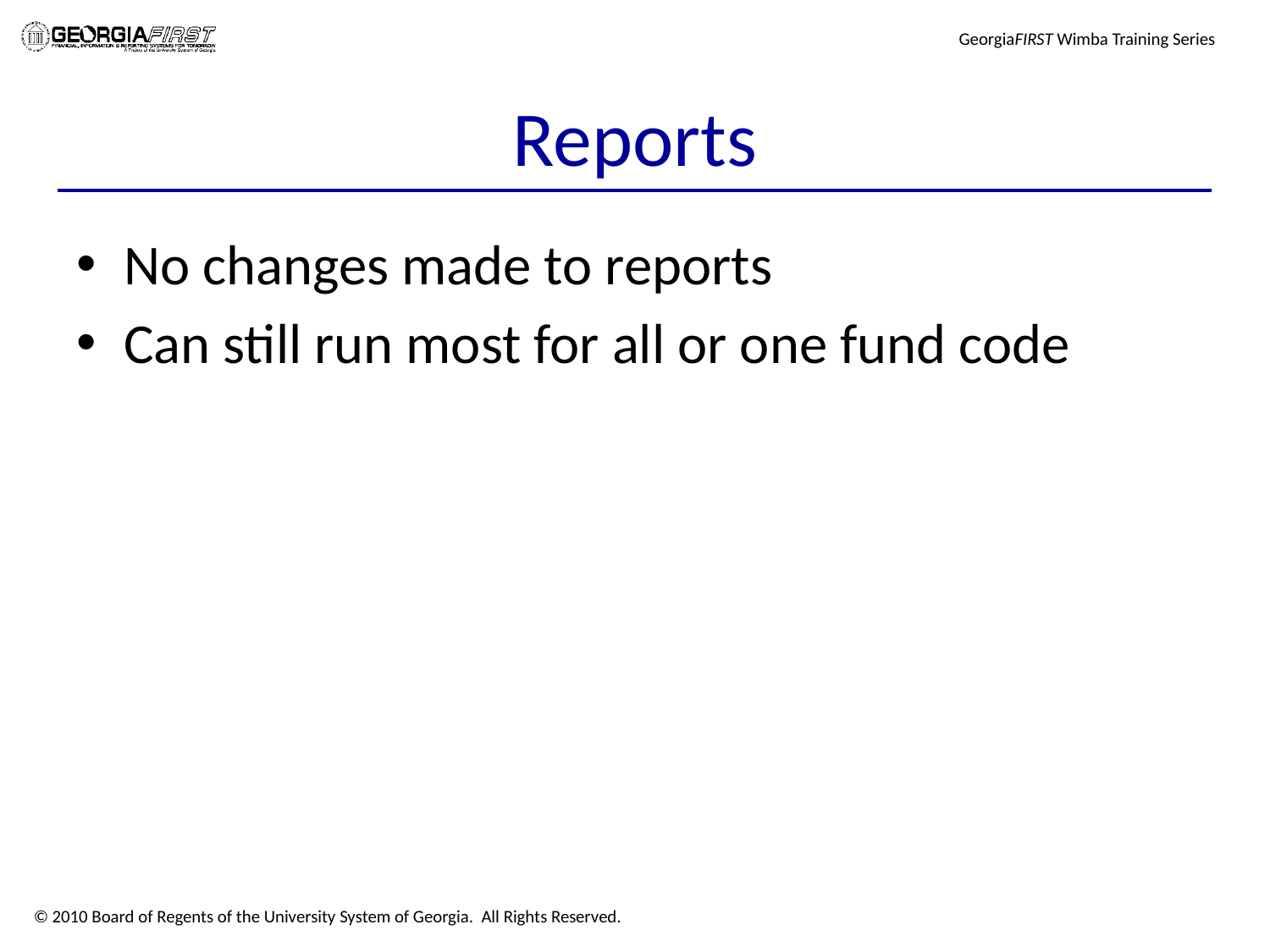

# Reports
No changes made to reports
Can still run most for all or one fund code